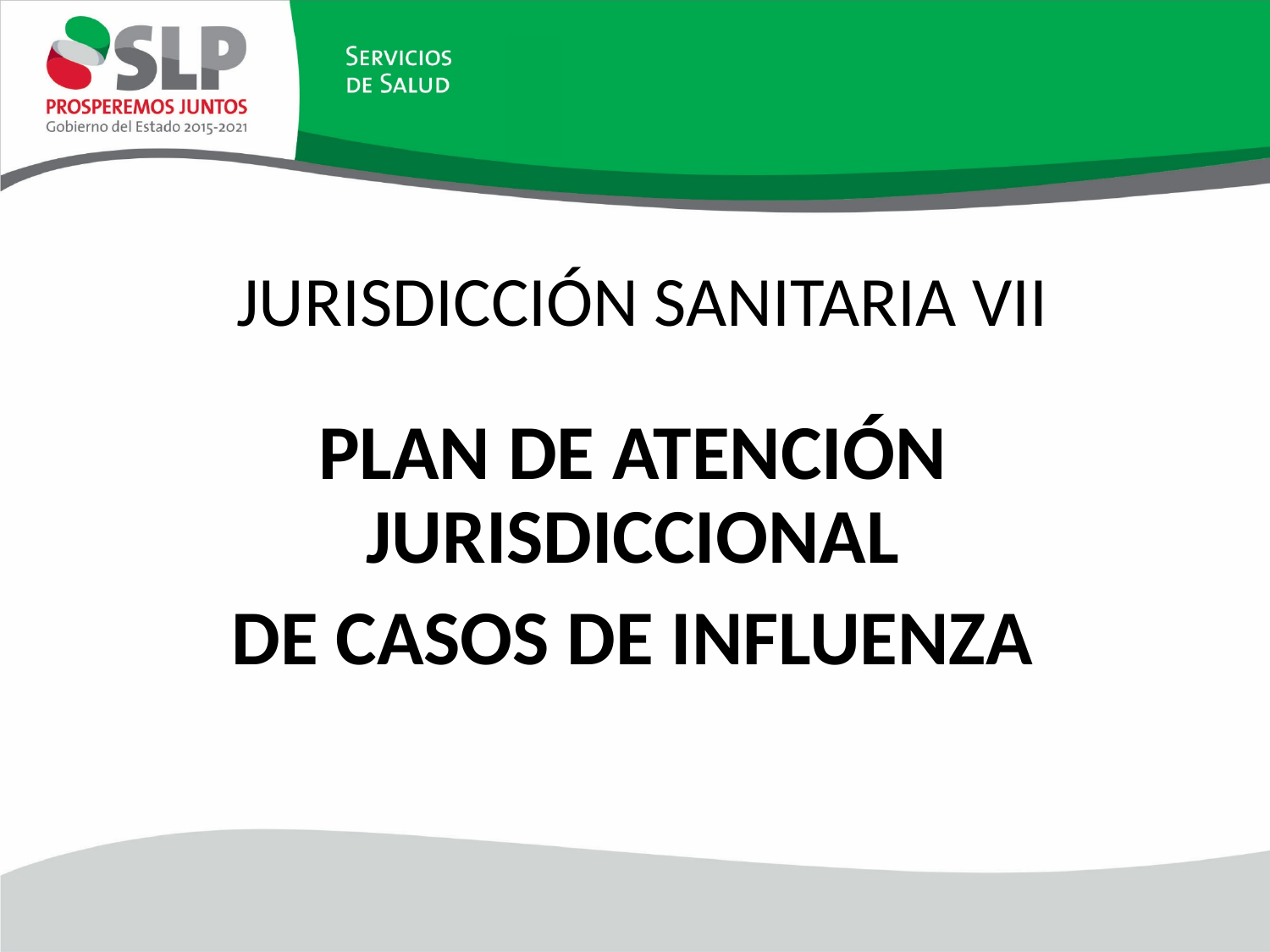

# JURISDICCIÓN SANITARIA VII
PLAN DE ATENCIÓN JURISDICCIONAL
DE CASOS DE INFLUENZA